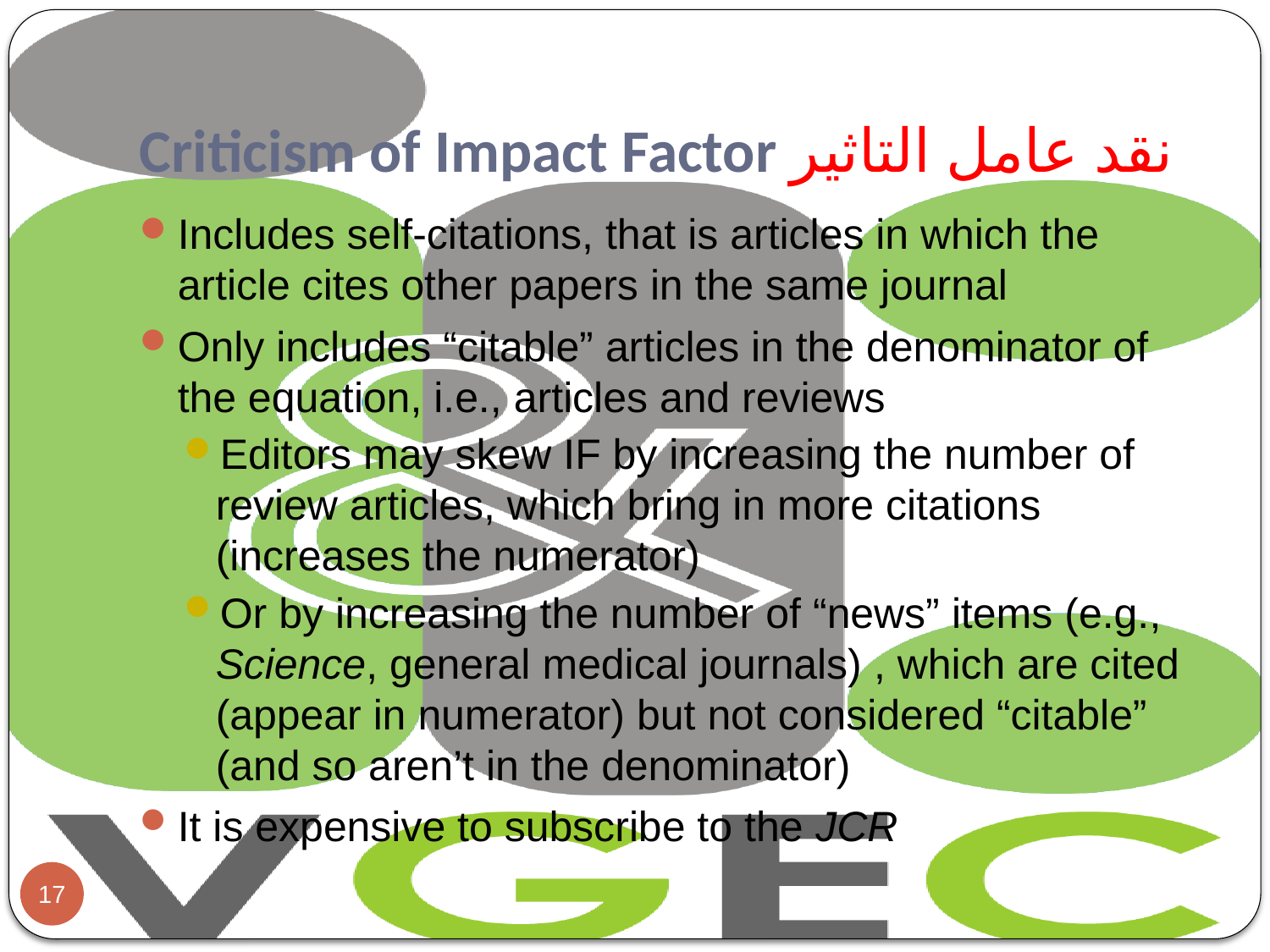

# Criticism of Impact Factor نقد عامل التاثير
Includes self-citations, that is articles in which the article cites other papers in the same journal
Only includes “citable” articles in the denominator of the equation, i.e., articles and reviews
Editors may skew IF by increasing the number of review articles, which bring in more citations (increases the numerator)
Or by increasing the number of “news” items (e.g., Science, general medical journals) , which are cited (appear in numerator) but not considered “citable” (and so aren’t in the denominator)
It is expensive to subscribe to the JCR
17